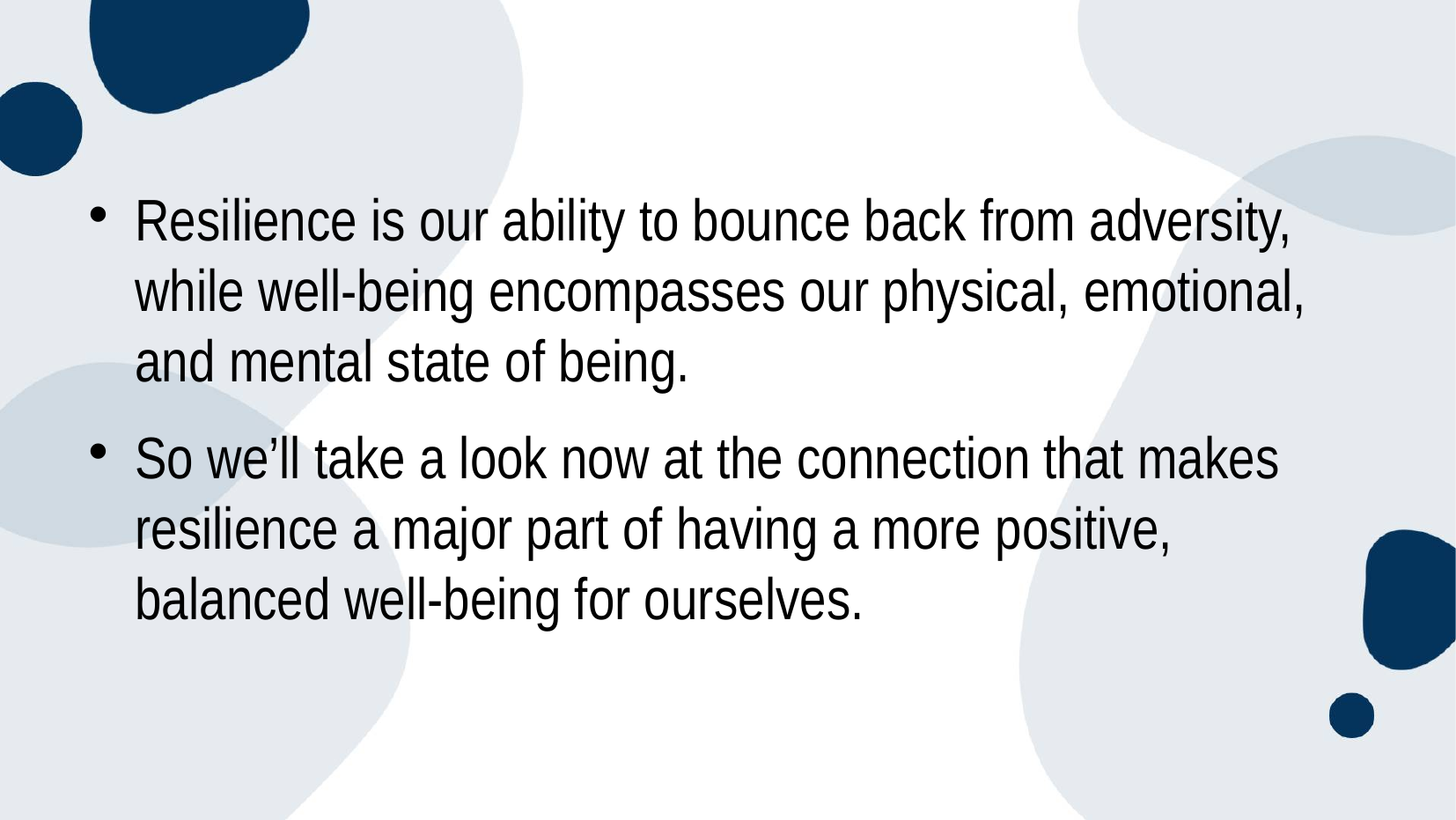

#
Resilience is our ability to bounce back from adversity, while well-being encompasses our physical, emotional, and mental state of being.
So we’ll take a look now at the connection that makes resilience a major part of having a more positive, balanced well-being for ourselves.